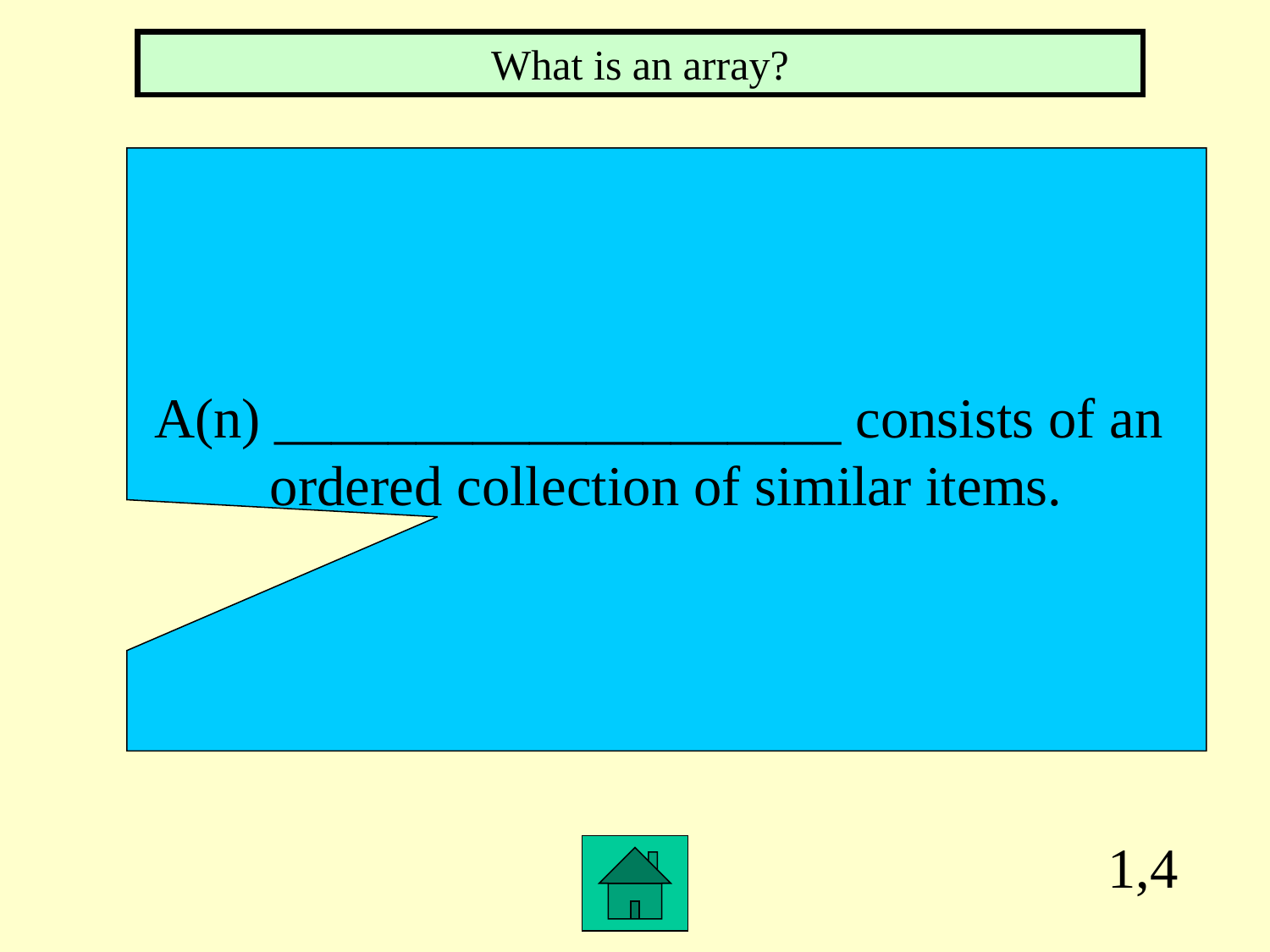

What is an array?
A(n) ____________________ consists of an
ordered collection of similar items.
1,4